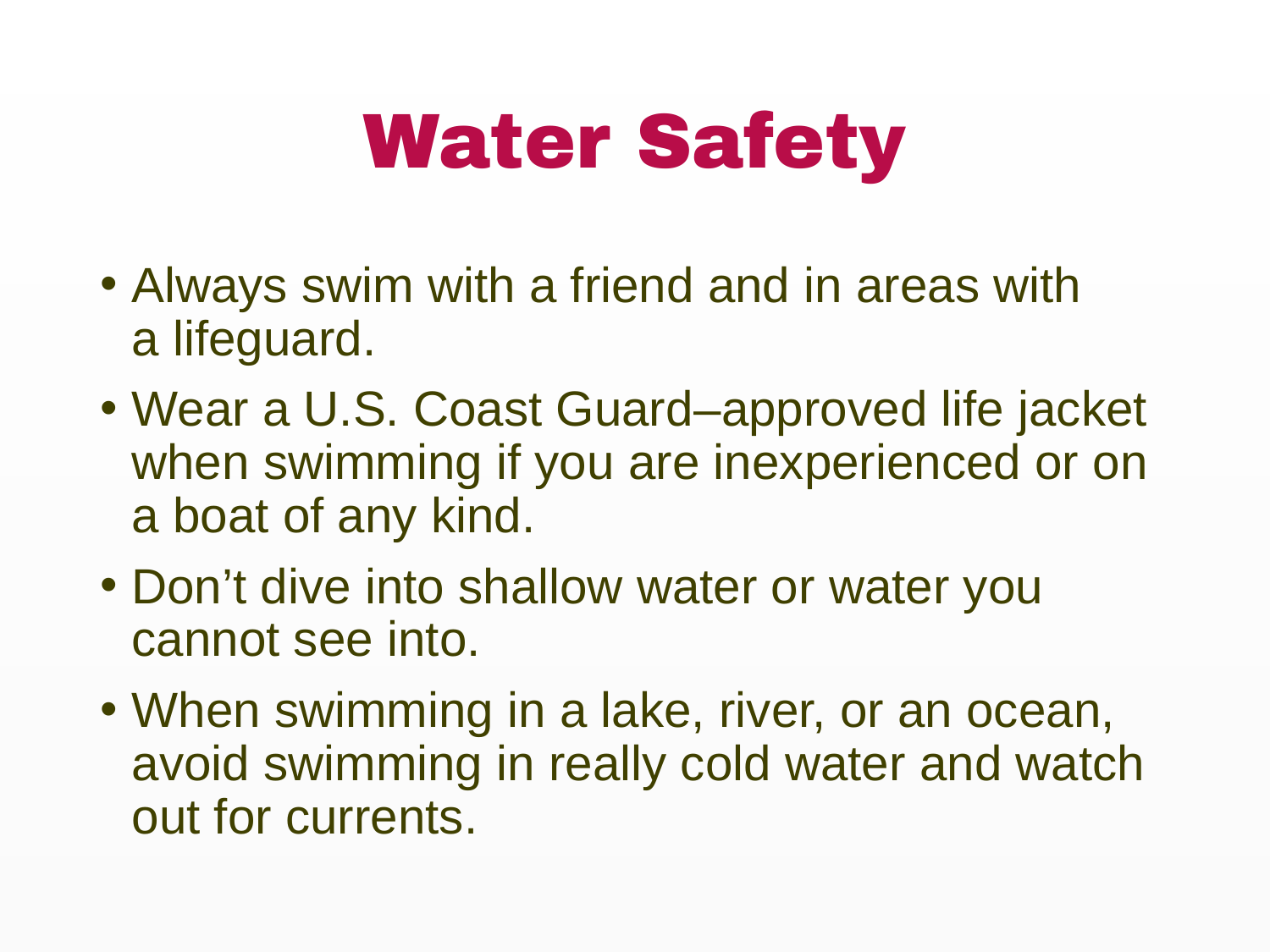

# Water Safety
Always swim with a friend and in areas with a lifeguard.
Wear a U.S. Coast Guard–approved life jacket when swimming if you are inexperienced or on a boat of any kind.
Don’t dive into shallow water or water you cannot see into.
When swimming in a lake, river, or an ocean, avoid swimming in really cold water and watch out for currents.